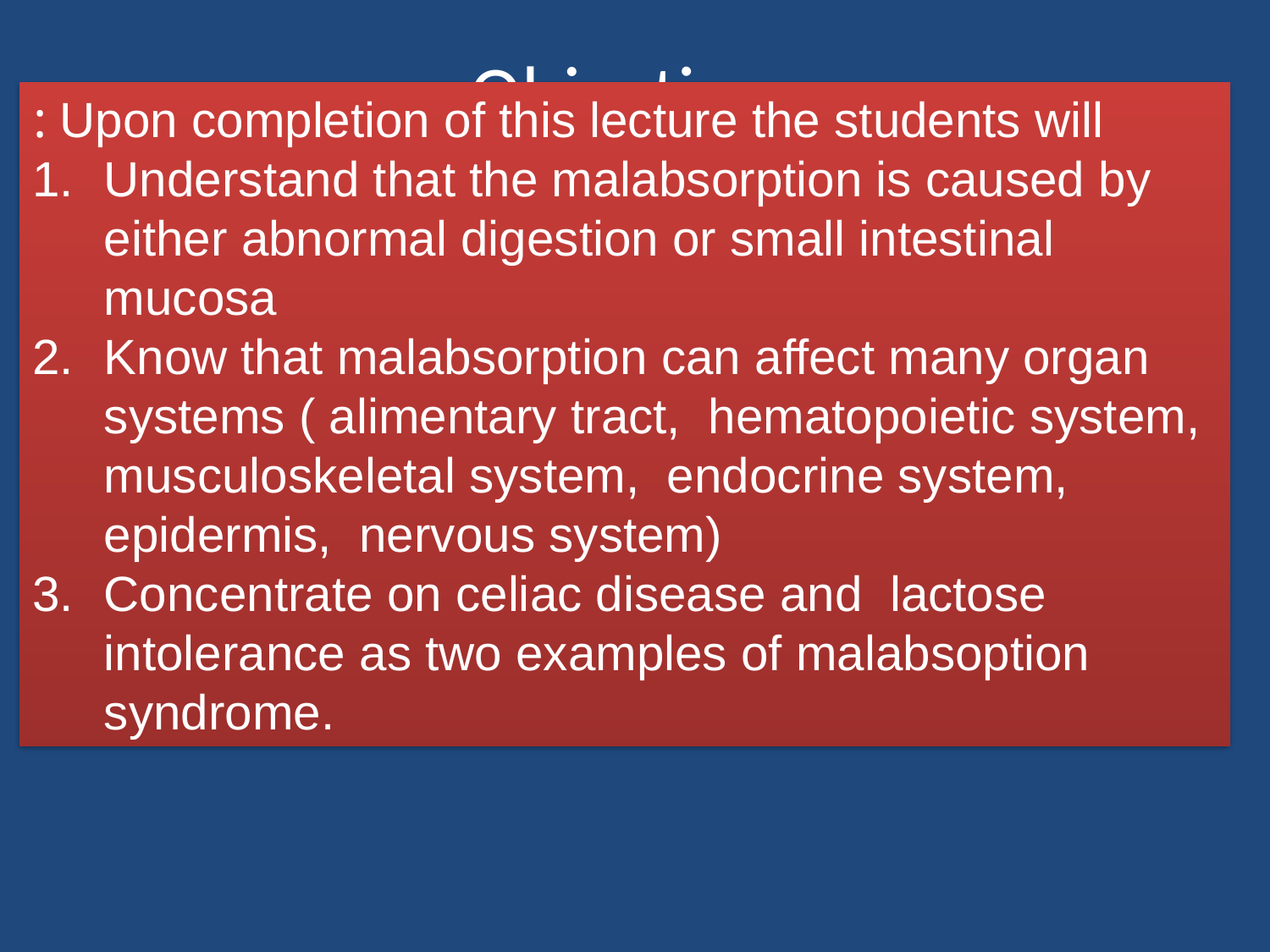

# Objectives
Upon completion of this lecture the students will :
Understand that the malabsorption is caused by either abnormal digestion or small intestinal mucosa
Know that malabsorption can affect many organ systems ( alimentary tract,  hematopoietic system,  musculoskeletal system,  endocrine system, epidermis,  nervous system)
Concentrate on celiac disease and  lactose intolerance as two examples of malabsoption syndrome.